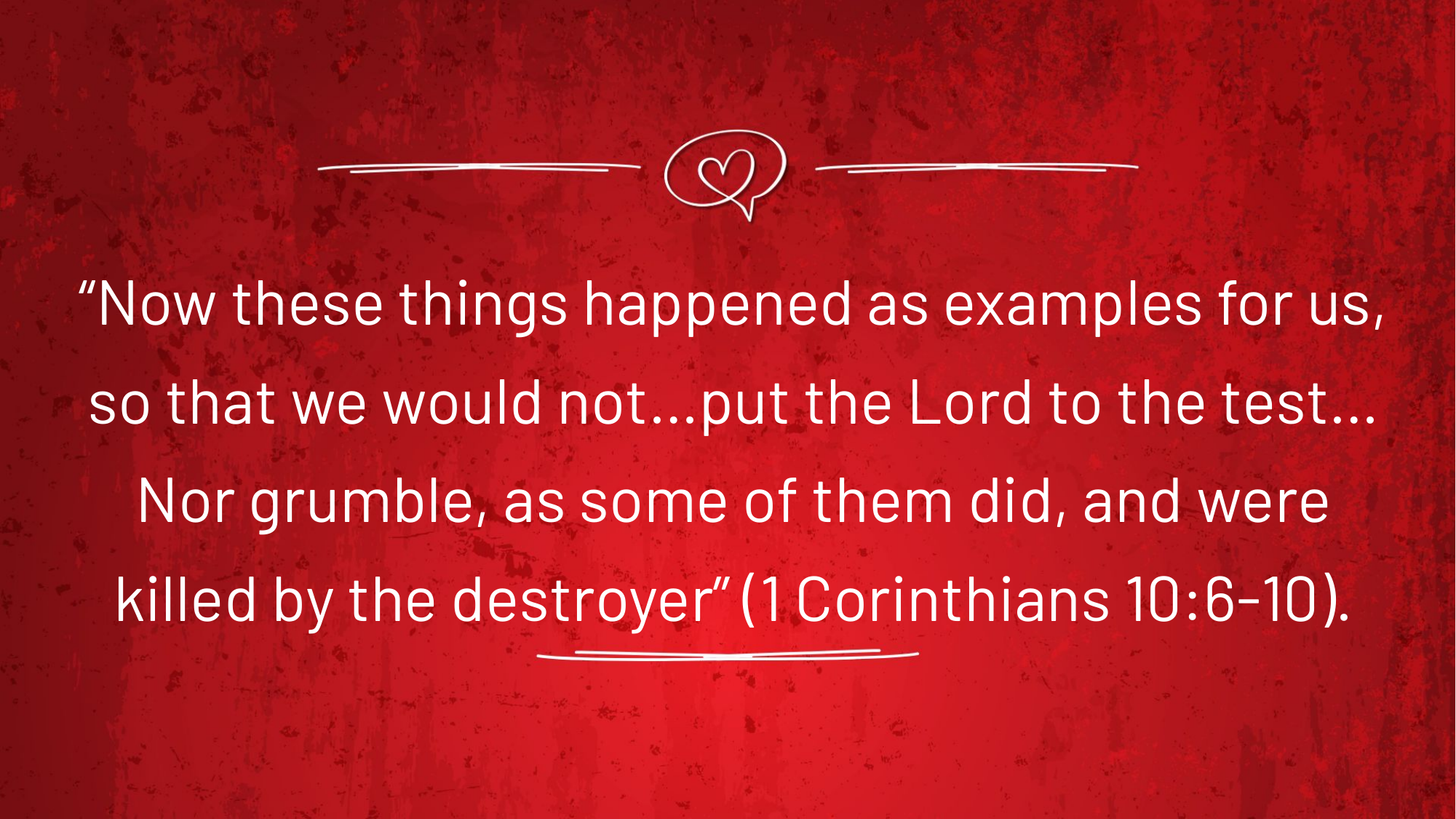

# “Now these things happened as examples for us, so that we would not…put the Lord to the test… Nor grumble, as some of them did, and were killed by the destroyer” (1 Corinthians 10:6-10).